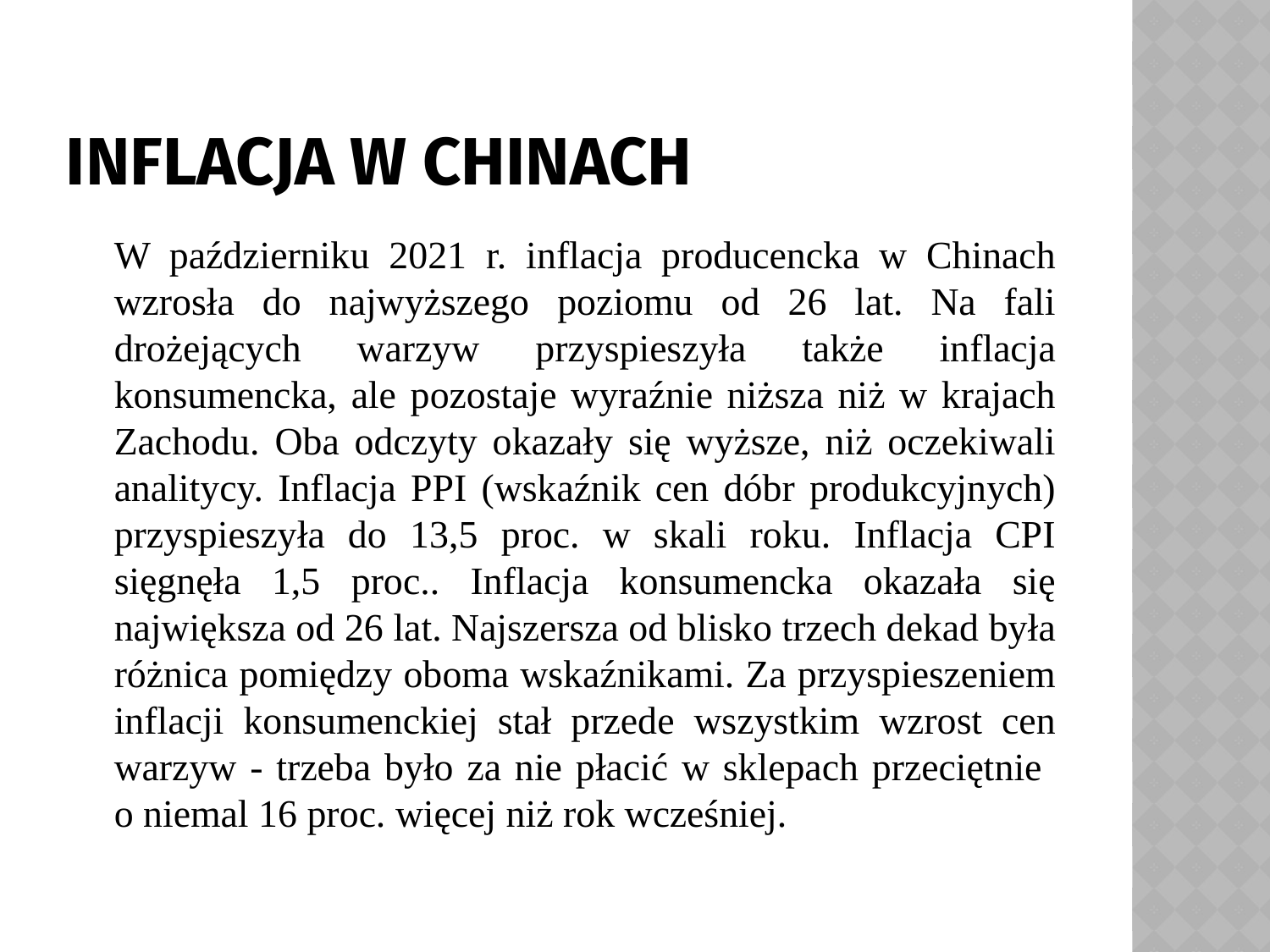

# Inflacja w Chinach
	W październiku 2021 r. inflacja producencka w Chinach wzrosła do najwyższego poziomu od 26 lat. Na fali drożejących warzyw przyspieszyła także inflacja konsumencka, ale pozostaje wyraźnie niższa niż w krajach Zachodu. Oba odczyty okazały się wyższe, niż oczekiwali analitycy. Inflacja PPI (wskaźnik cen dóbr produkcyjnych) przyspieszyła do 13,5 proc. w skali roku. Inflacja CPI sięgnęła 1,5 proc.. Inflacja konsumencka okazała się największa od 26 lat. Najszersza od blisko trzech dekad była różnica pomiędzy oboma wskaźnikami. Za przyspieszeniem inflacji konsumenckiej stał przede wszystkim wzrost cen warzyw - trzeba było za nie płacić w sklepach przeciętnie
o niemal 16 proc. więcej niż rok wcześniej.